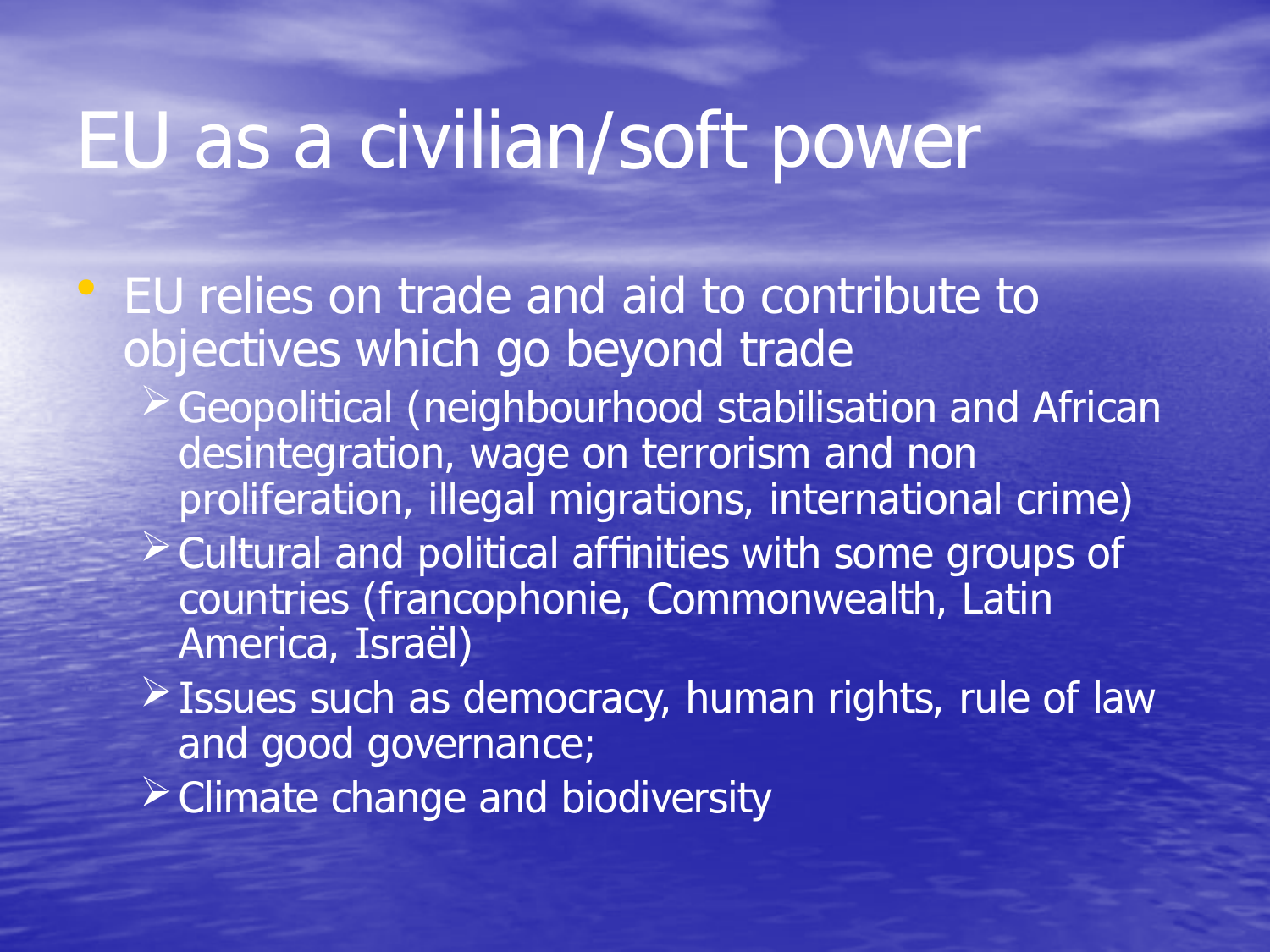

# EU as a civilian/soft power
EU relies on trade and aid to contribute to objectives which go beyond trade
Geopolitical (neighbourhood stabilisation and African desintegration, wage on terrorism and non proliferation, illegal migrations, international crime)
Cultural and political affinities with some groups of countries (francophonie, Commonwealth, Latin America, Israël)
Issues such as democracy, human rights, rule of law and good governance;
Climate change and biodiversity